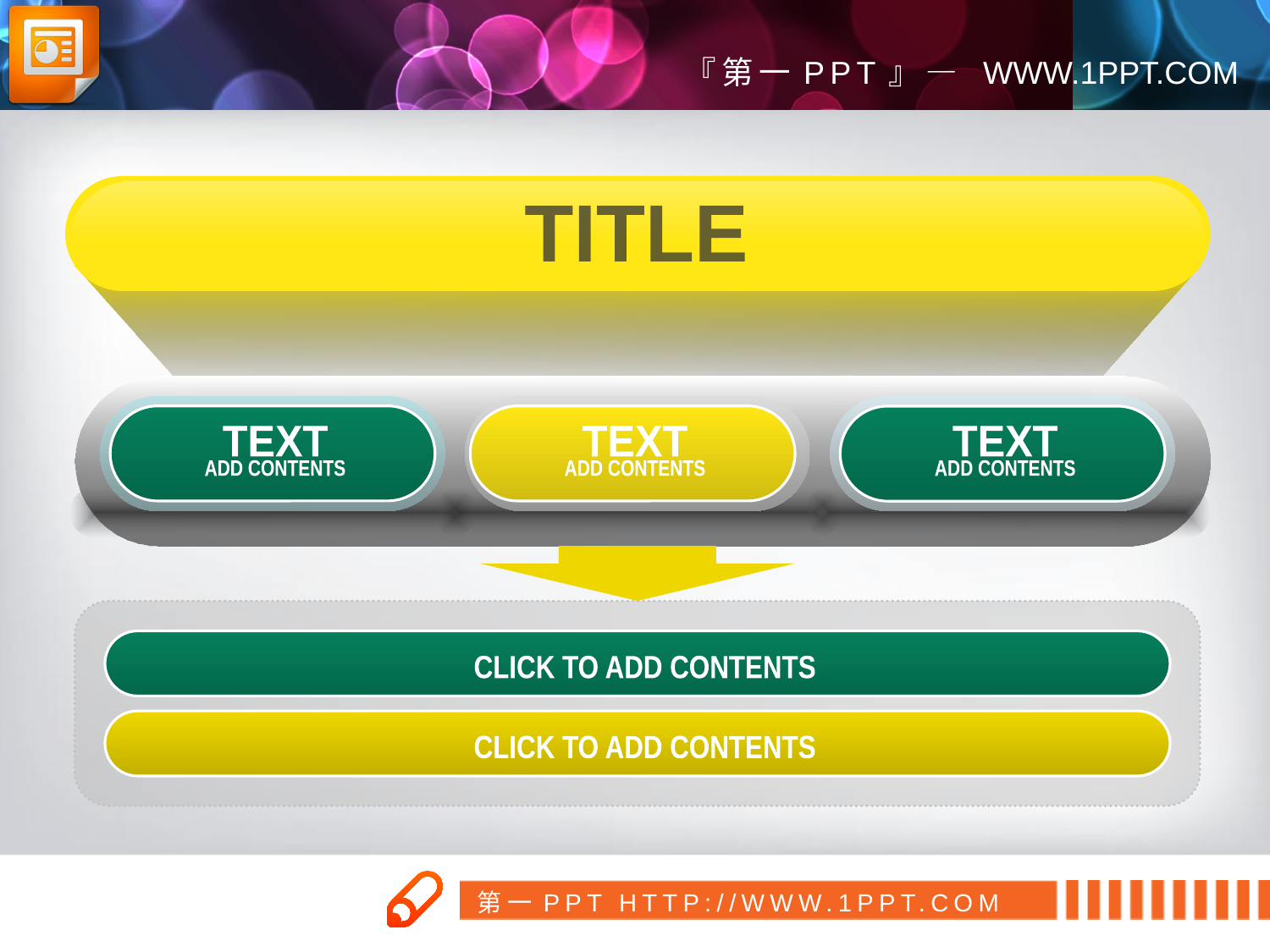

TITLE

TEXT
ADD CONTENTS
TEXT
ADD CONTENTS
TEXT
ADD CONTENTS

CLICK TO ADD CONTENTS

CLICK TO ADD CONTENTS